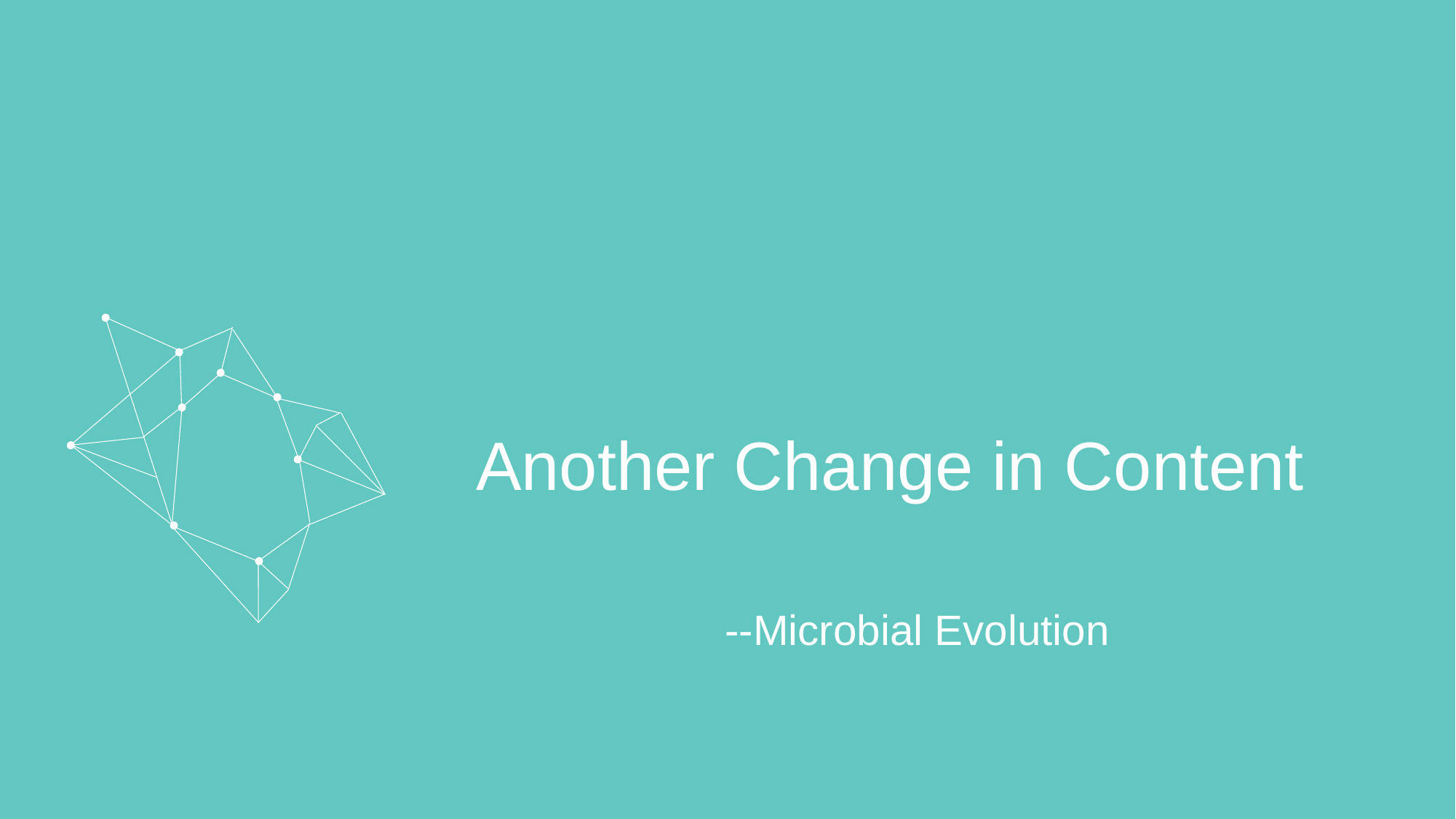

# Another Change in Content
--Microbial Evolution